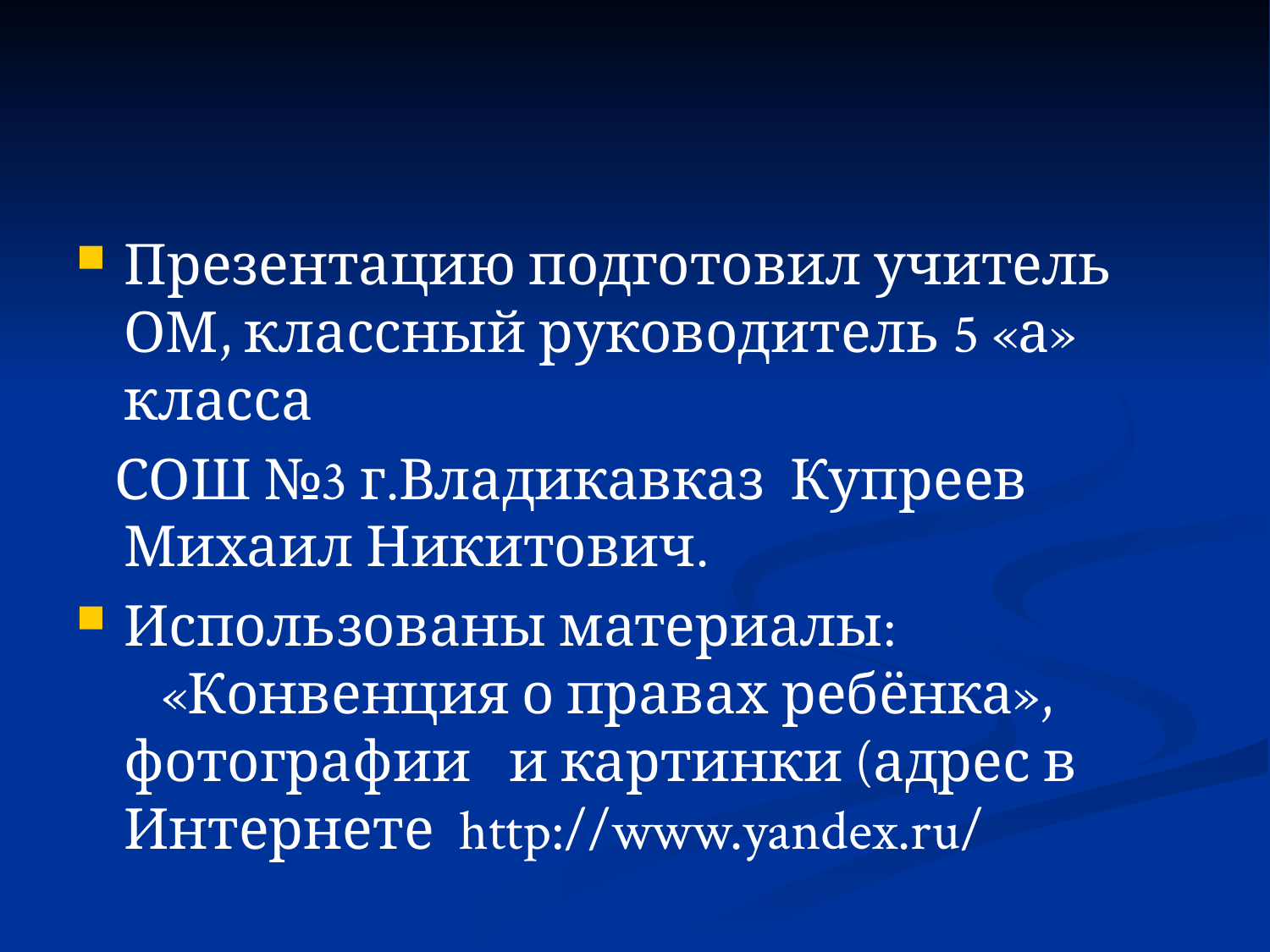

#
Презентацию подготовил учитель ОМ, классный руководитель 5 «а» класса
   СОШ №3 г.Владикавказ  Купреев Михаил Никитович.
Использованы материалы:                           «Конвенция о правах ребёнка», фотографии   и картинки (адрес в Интернете  http://www.yandex.ru/